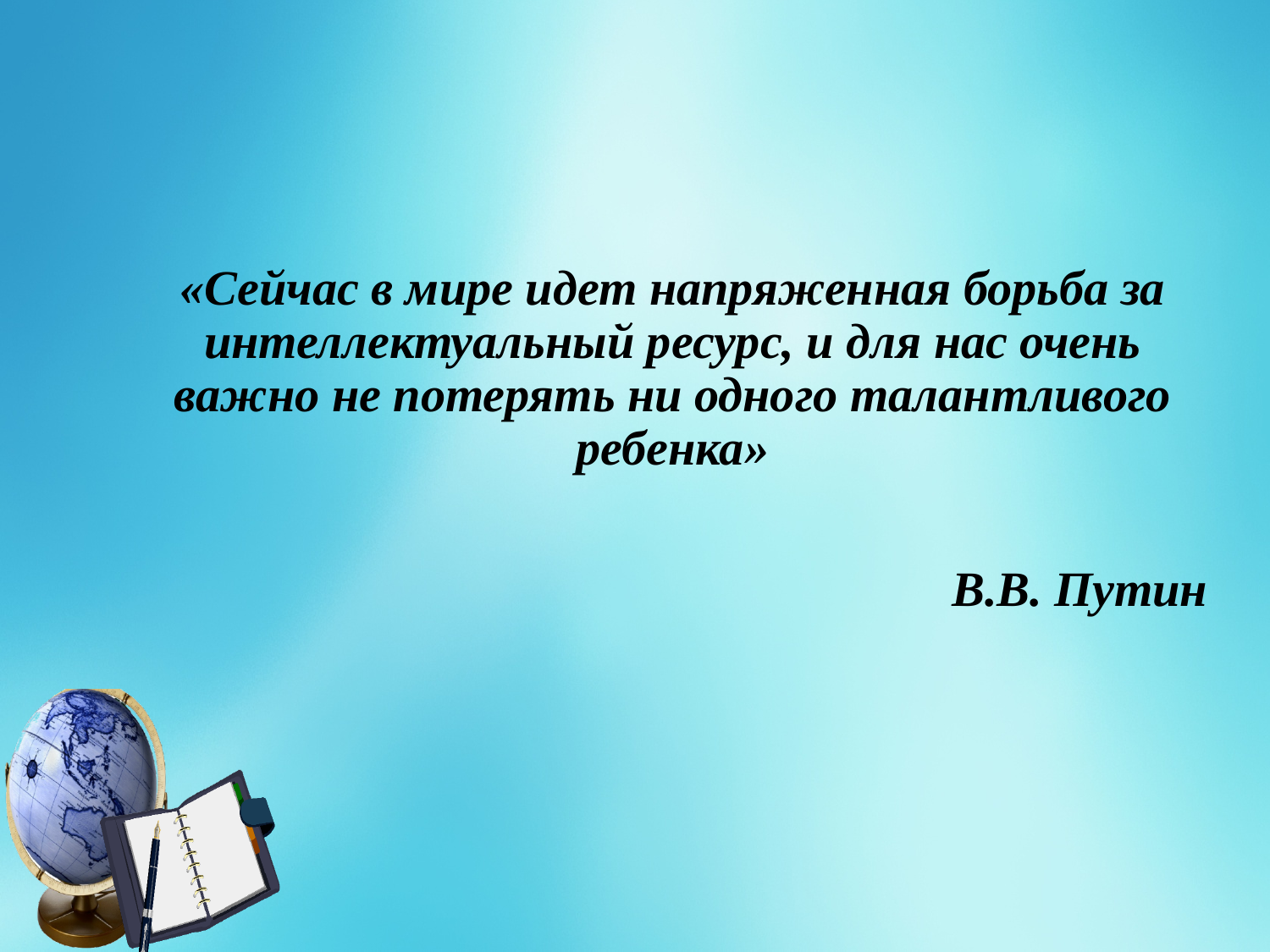

#
«Сейчас в мире идет напряженная борьба за интеллектуальный ресурс, и для нас очень важно не потерять ни одного талантливого ребенка»

В.В. Путин